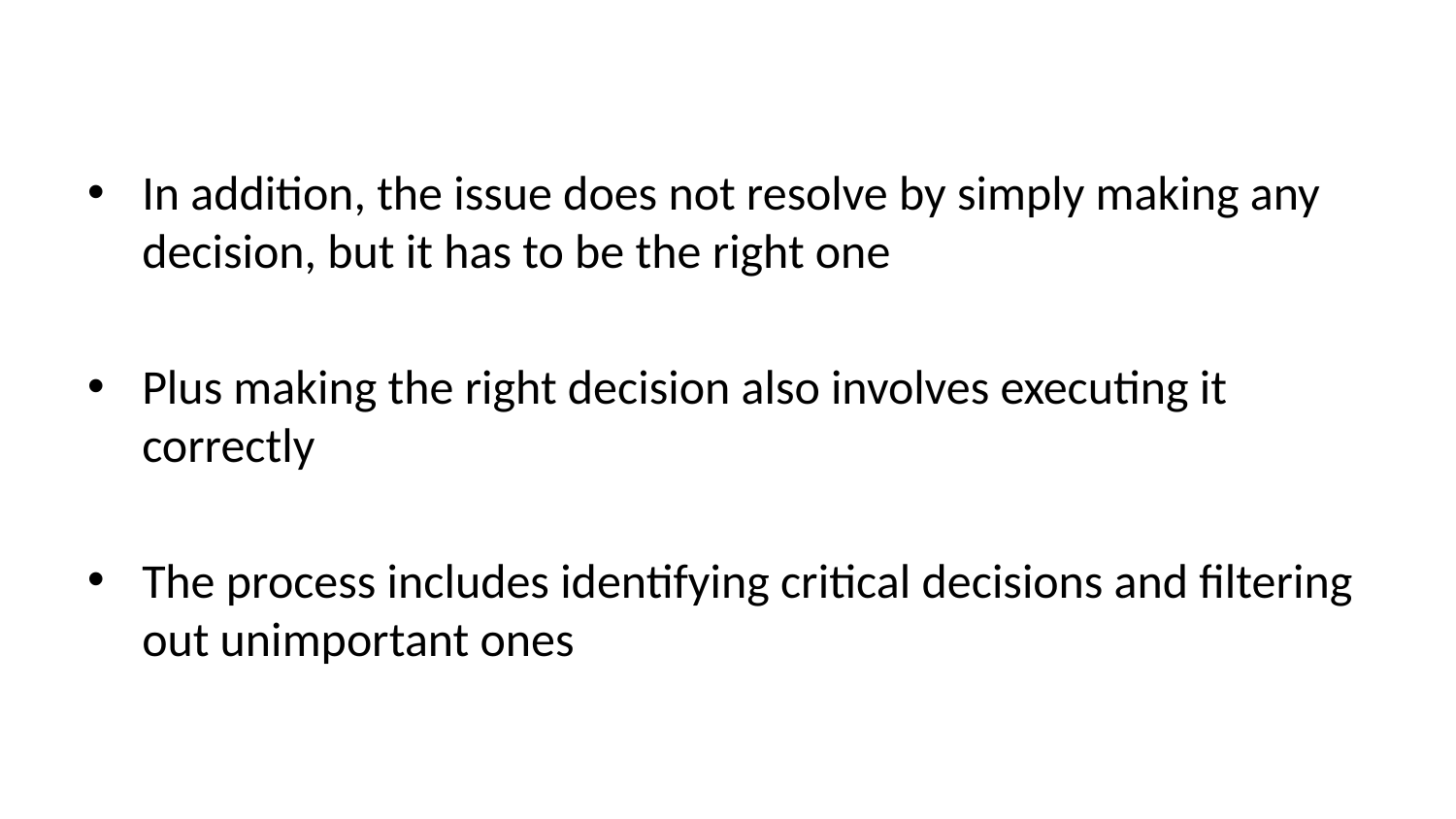

In addition, the issue does not resolve by simply making any decision, but it has to be the right one

Plus making the right decision also involves executing it correctly

The process includes identifying critical decisions and filtering out unimportant ones